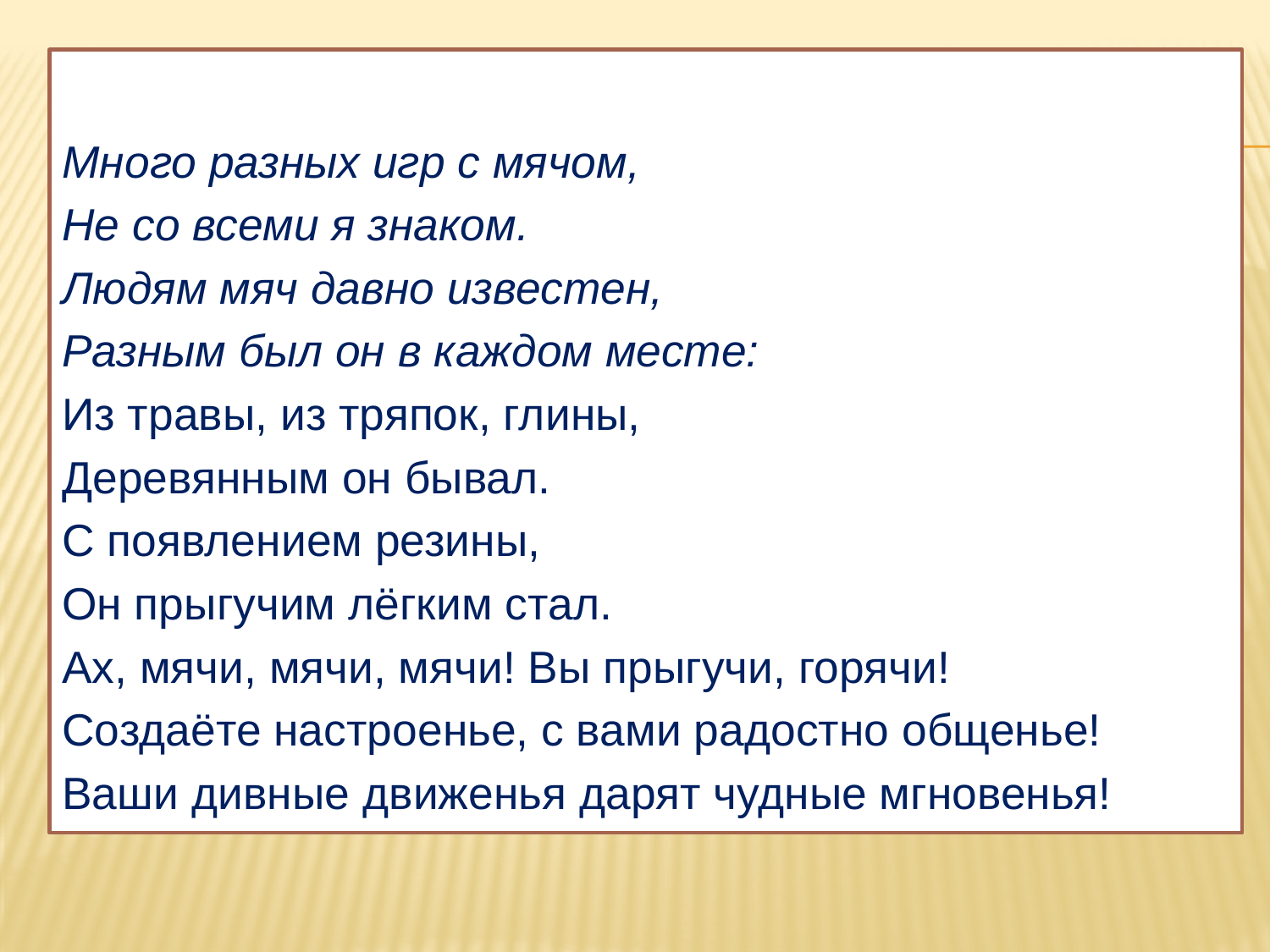

Много разных игр с мячом,
Не со всеми я знаком.
Людям мяч давно известен,
Разным был он в каждом месте:
Из травы, из тряпок, глины,
Деревянным он бывал.
С появлением резины,
Он прыгучим лёгким стал.
Ах, мячи, мячи, мячи! Вы прыгучи, горячи!
Создаёте настроенье, с вами радостно общенье!
Ваши дивные движенья дарят чудные мгновенья!